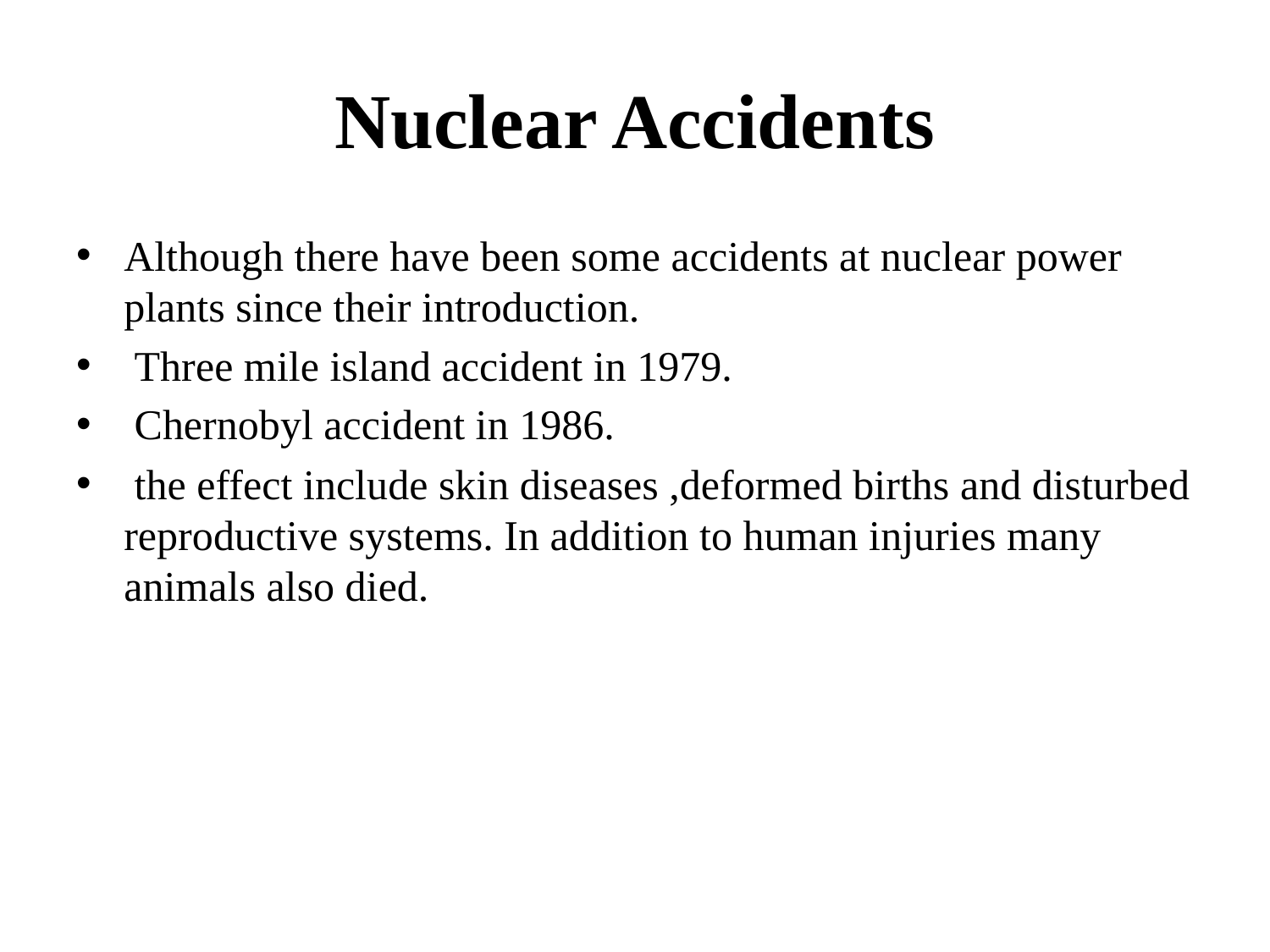

# Nuclear Accidents
Although there have been some accidents at nuclear power plants since their introduction.
 Three mile island accident in 1979.
 Chernobyl accident in 1986.
 the effect include skin diseases ,deformed births and disturbed reproductive systems. In addition to human injuries many animals also died.